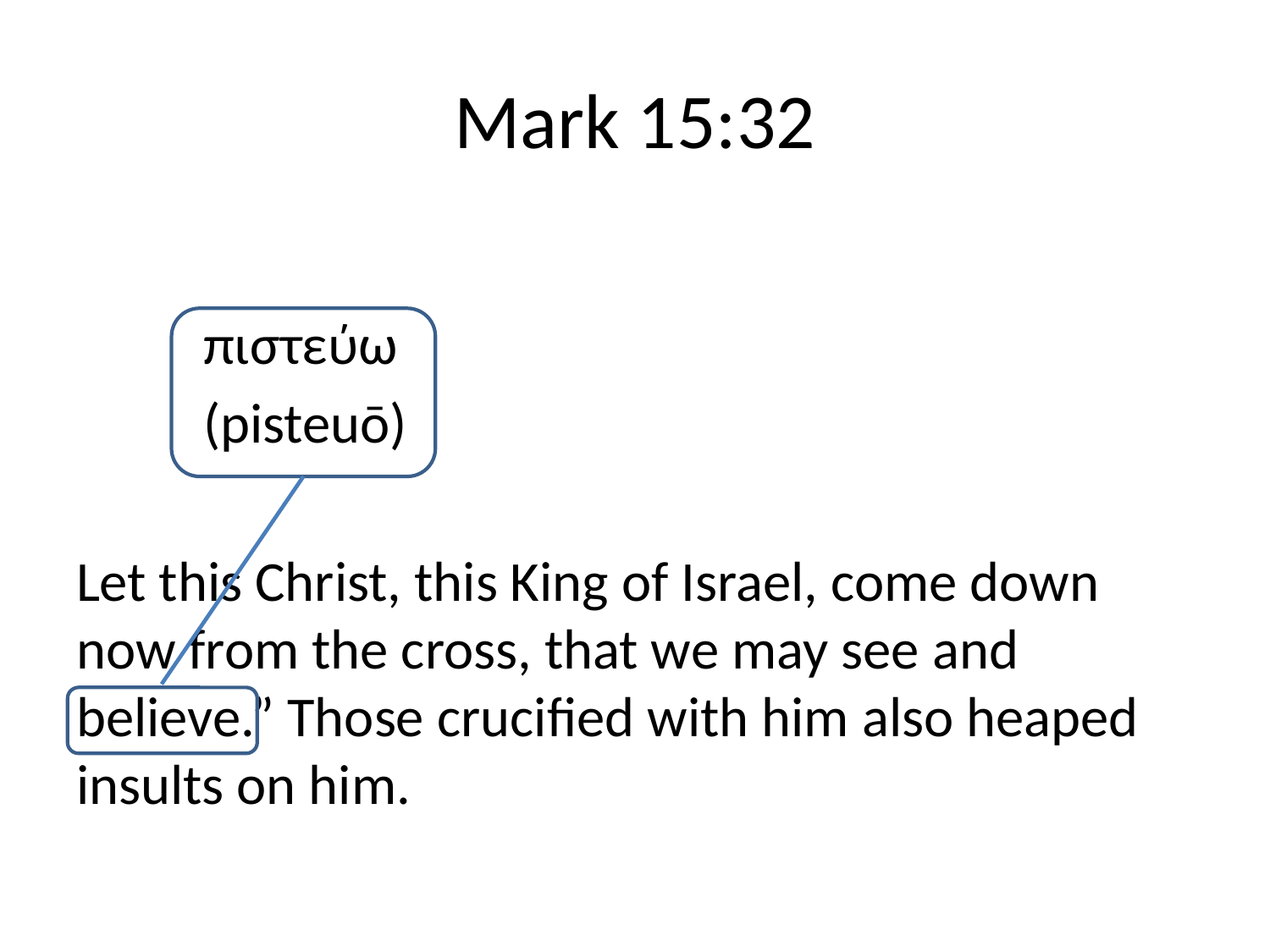

# Mark 15:32

	πιστεύω
	(pisteuō)

Let this Christ, this King of Israel, come down now from the cross, that we may see and believe.” Those crucified with him also heaped insults on him.